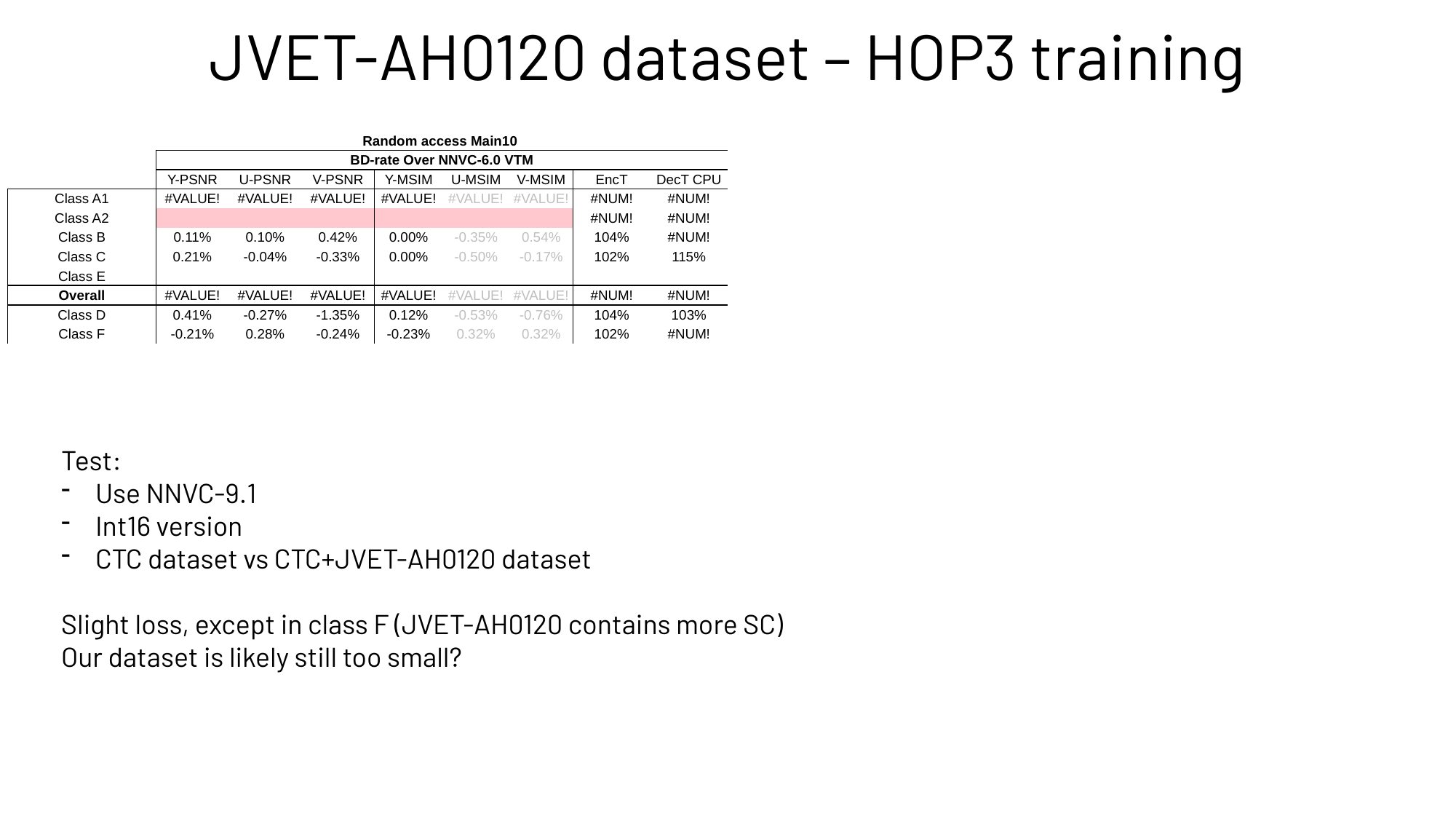

# JVET-AH0120 dataset – HOP3 training
|  | Random access Main10 |  |  |  |  |  |  |  |
| --- | --- | --- | --- | --- | --- | --- | --- | --- |
|  | BD-rate Over NNVC-6.0 VTM |  |  |  |  |  |  |  |
|  | Y-PSNR | U-PSNR | V-PSNR | Y-MSIM | U-MSIM | V-MSIM | EncT | DecT CPU |
| Class A1 | #VALUE! | #VALUE! | #VALUE! | #VALUE! | #VALUE! | #VALUE! | #NUM! | #NUM! |
| Class A2 |  |  |  |  |  |  | #NUM! | #NUM! |
| Class B | 0.11% | 0.10% | 0.42% | 0.00% | -0.35% | 0.54% | 104% | #NUM! |
| Class C | 0.21% | -0.04% | -0.33% | 0.00% | -0.50% | -0.17% | 102% | 115% |
| Class E |  |  |  |  |  |  |  |  |
| Overall | #VALUE! | #VALUE! | #VALUE! | #VALUE! | #VALUE! | #VALUE! | #NUM! | #NUM! |
| Class D | 0.41% | -0.27% | -1.35% | 0.12% | -0.53% | -0.76% | 104% | 103% |
| Class F | -0.21% | 0.28% | -0.24% | -0.23% | 0.32% | 0.32% | 102% | #NUM! |
Test:
Use NNVC-9.1
Int16 version
CTC dataset vs CTC+JVET-AH0120 dataset

Slight loss, except in class F (JVET-AH0120 contains more SC)
Our dataset is likely still too small?